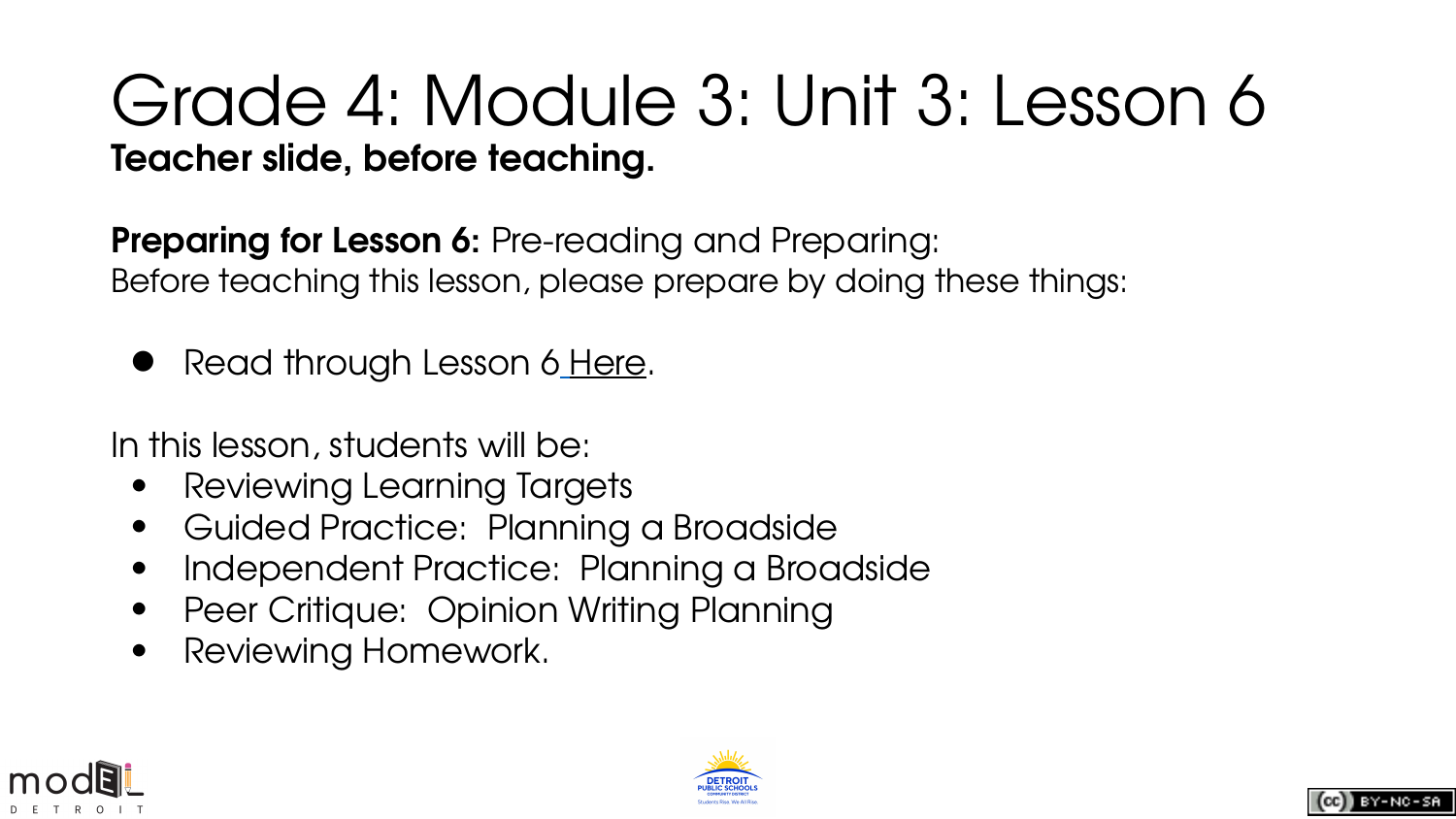

# Grade 4: Module 3: Unit 3: Lesson 6
Teacher slide, before teaching.
Preparing for Lesson 6: Pre-reading and Preparing:
Before teaching this lesson, please prepare by doing these things:
Read through Lesson 6 Here.
In this lesson, students will be:
Reviewing Learning Targets
Guided Practice:  Planning a Broadside
Independent Practice:  Planning a Broadside
Peer Critique:  Opinion Writing Planning
Reviewing Homework.